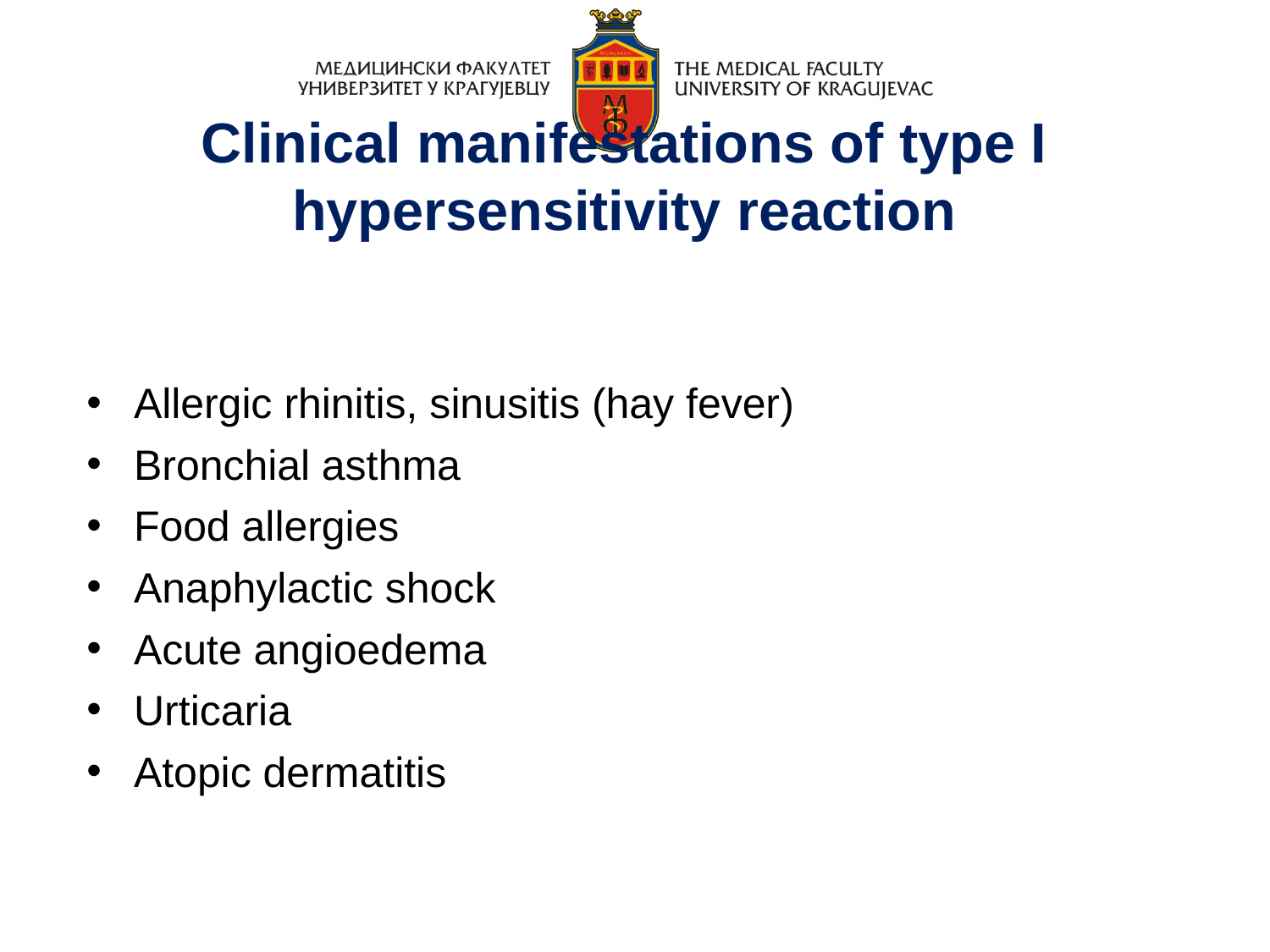

Clinical manifestations of type I hypersensitivity reaction
Allergic rhinitis, sinusitis (hay fever)
Bronchial asthma
Food allergies
Anaphylactic shock
Acute angioedema
Urticaria
Atopic dermatitis